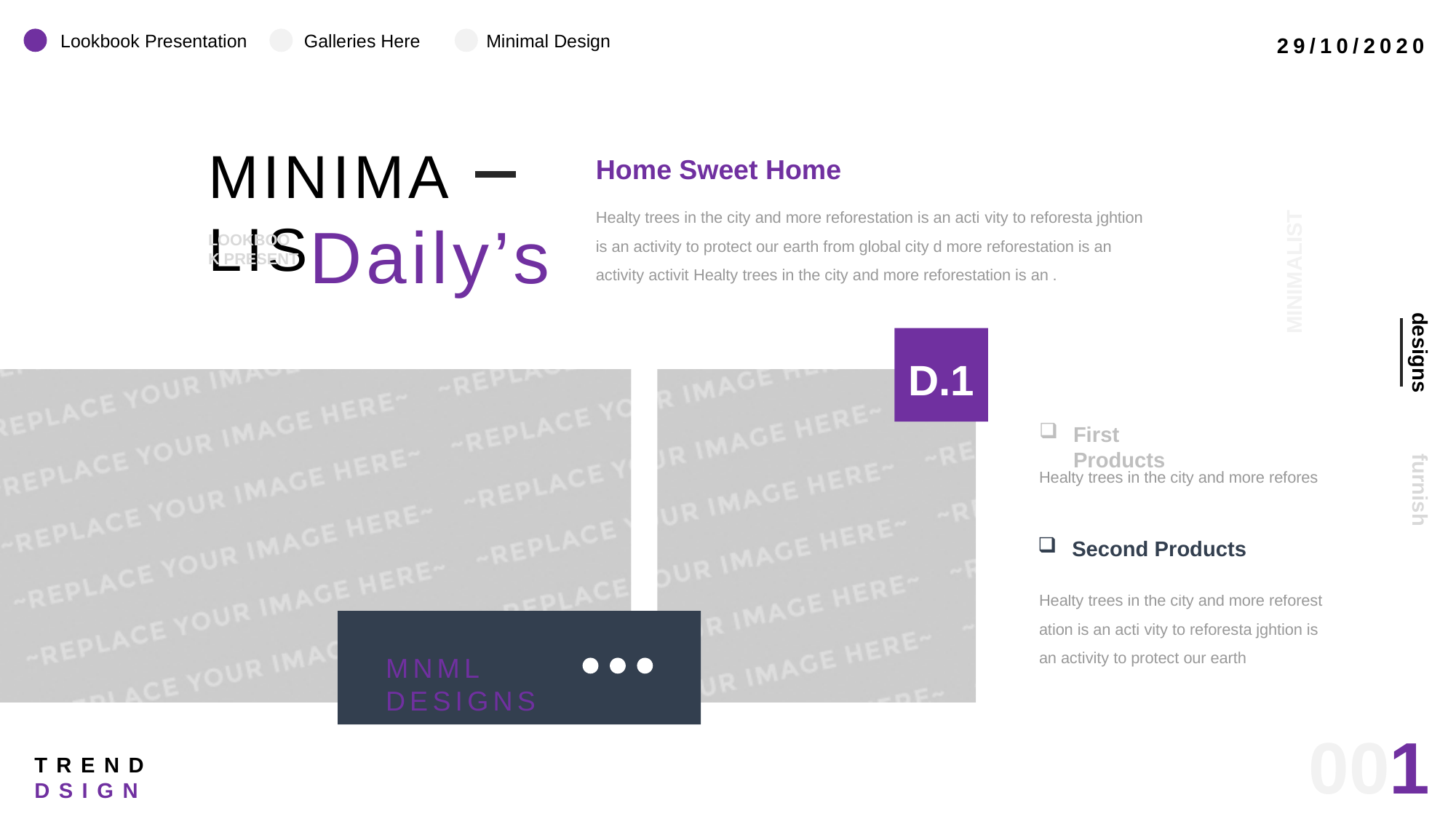

29/10/2020

Lookbook Presentation
Galleries Here
Minimal Design
MINIMALIS
Home Sweet Home
Healty trees in the city and more reforestation is an acti vity to reforesta jghtion is an activity to protect our earth from global city d more reforestation is an activity activit Healty trees in the city and more reforestation is an .
Daily’s
LOOKBOOK PRESENT
MINIMALIST

designs
D.1
First Products
Healty trees in the city and more refores
furnish

Second Products
Healty trees in the city and more reforest ation is an acti vity to reforesta jghtion is an activity to protect our earth
MNML DESIGNS

001
TRENDDSIGN